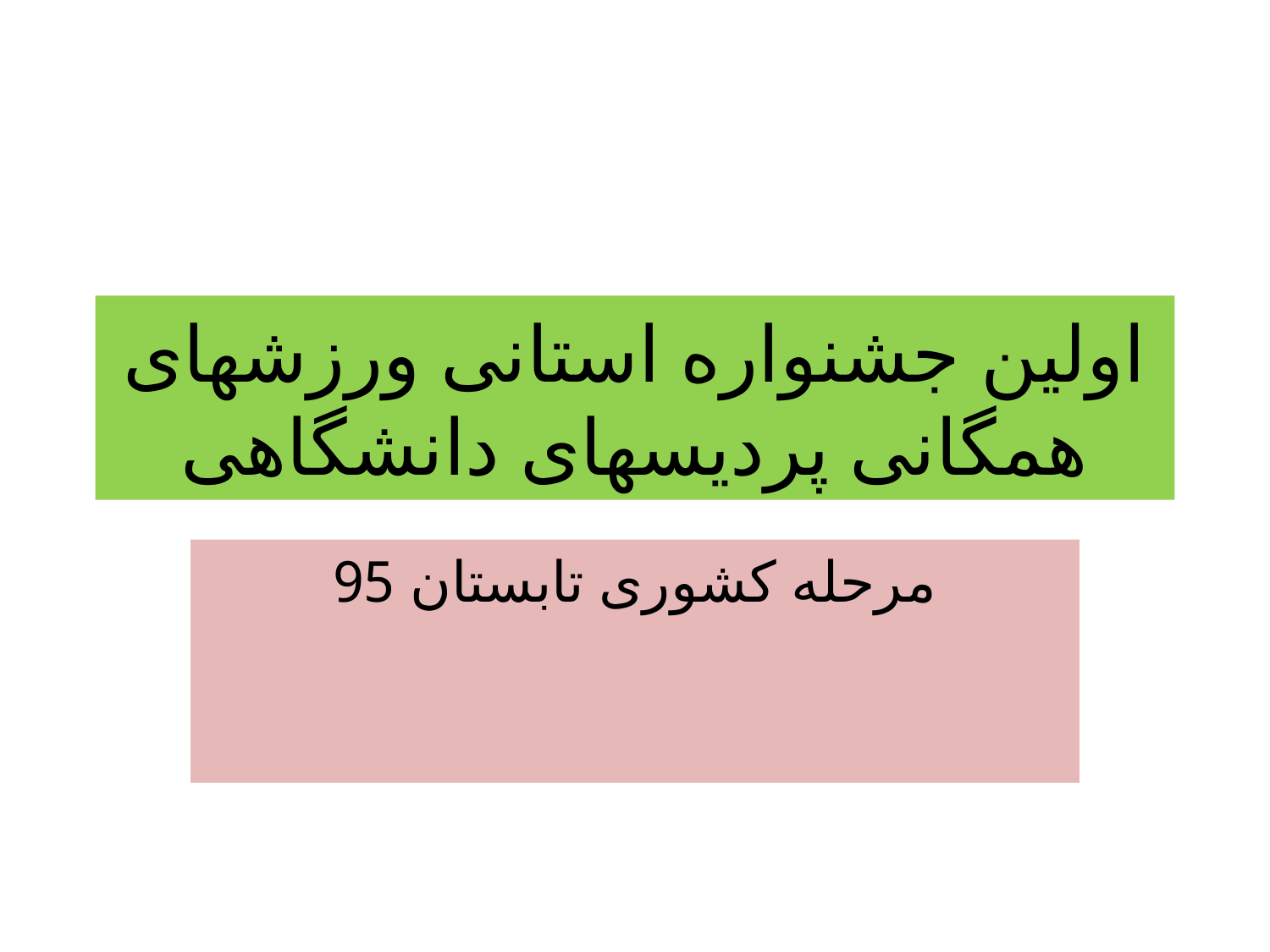

# اولین جشنواره استانی ورزشهای همگانی پردیسهای دانشگاهی
مرحله کشوری تابستان 95